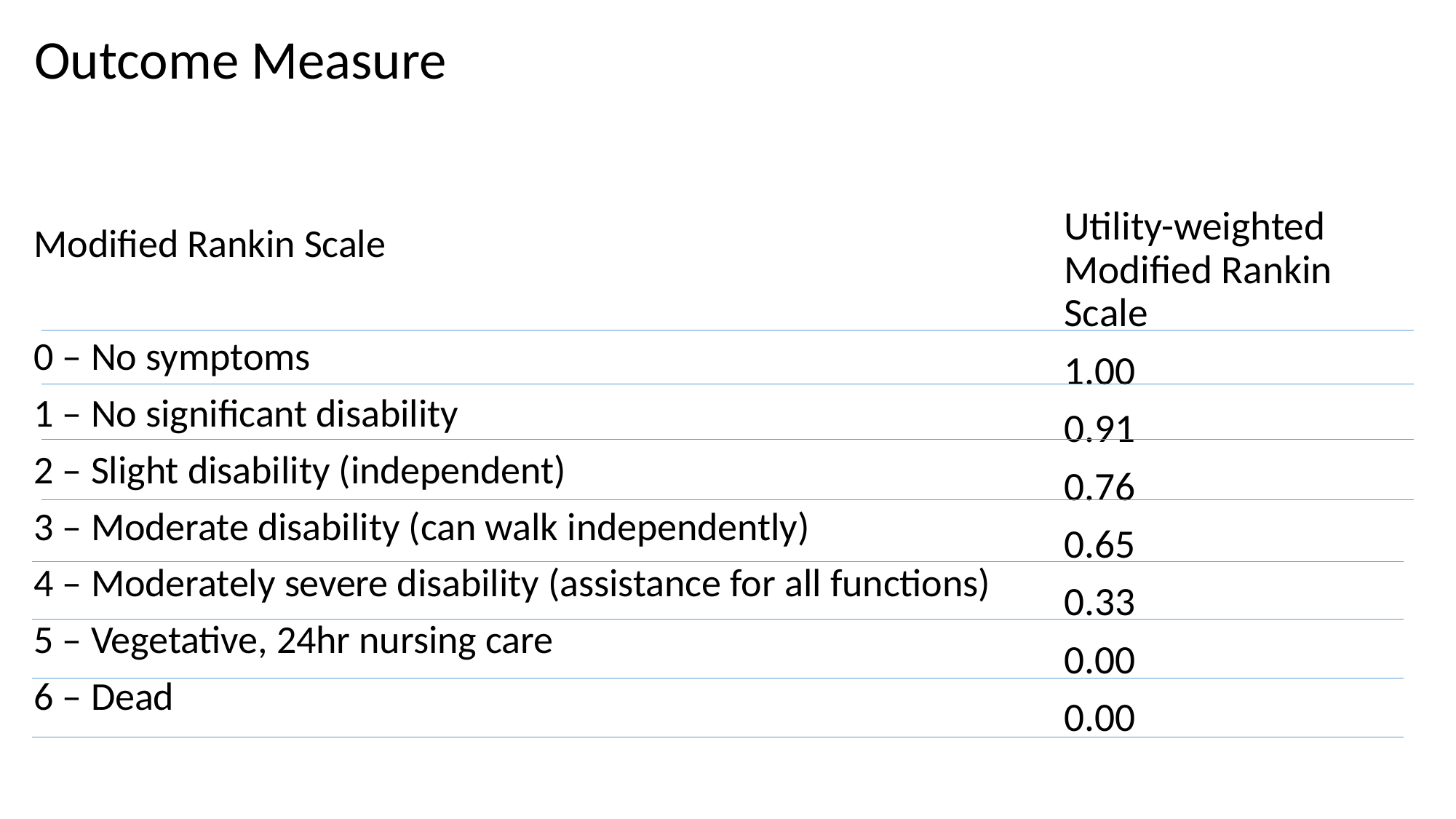

Outcome Measure
Utility-weighted Modified Rankin Scale
1.00
0.91
0.76
0.65
0.33
0.00
0.00
Modified Rankin Scale

0 – No symptoms
1 – No significant disability
2 – Slight disability (independent)
3 – Moderate disability (can walk independently)
4 – Moderately severe disability (assistance for all functions)
5 – Vegetative, 24hr nursing care
6 – Dead